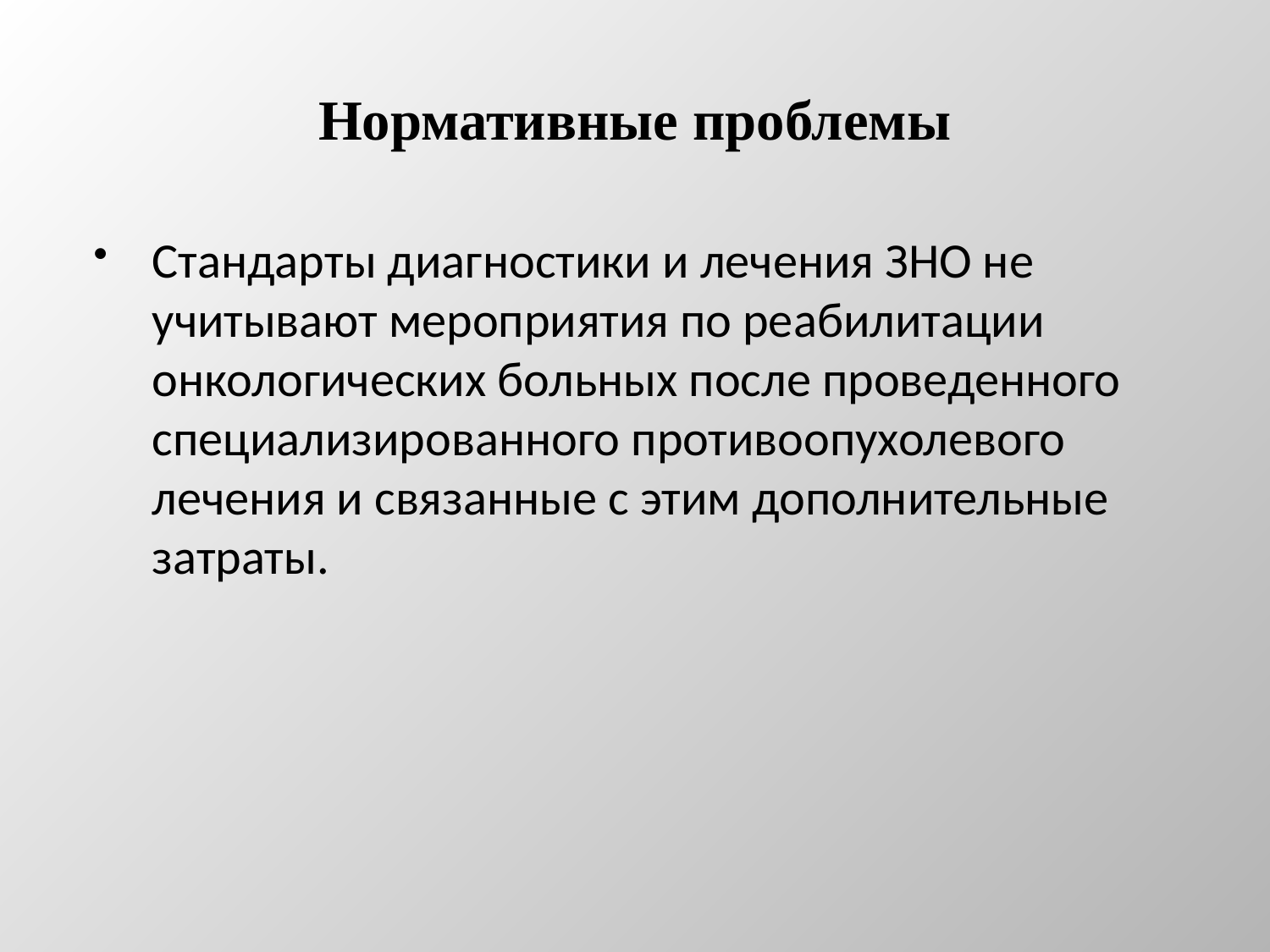

# Нормативные проблемы
Стандарты диагностики и лечения ЗНО не учитывают мероприятия по реабилитации онкологических больных после проведенного специализированного противоопухолевого лечения и связанные с этим дополнительные затраты.